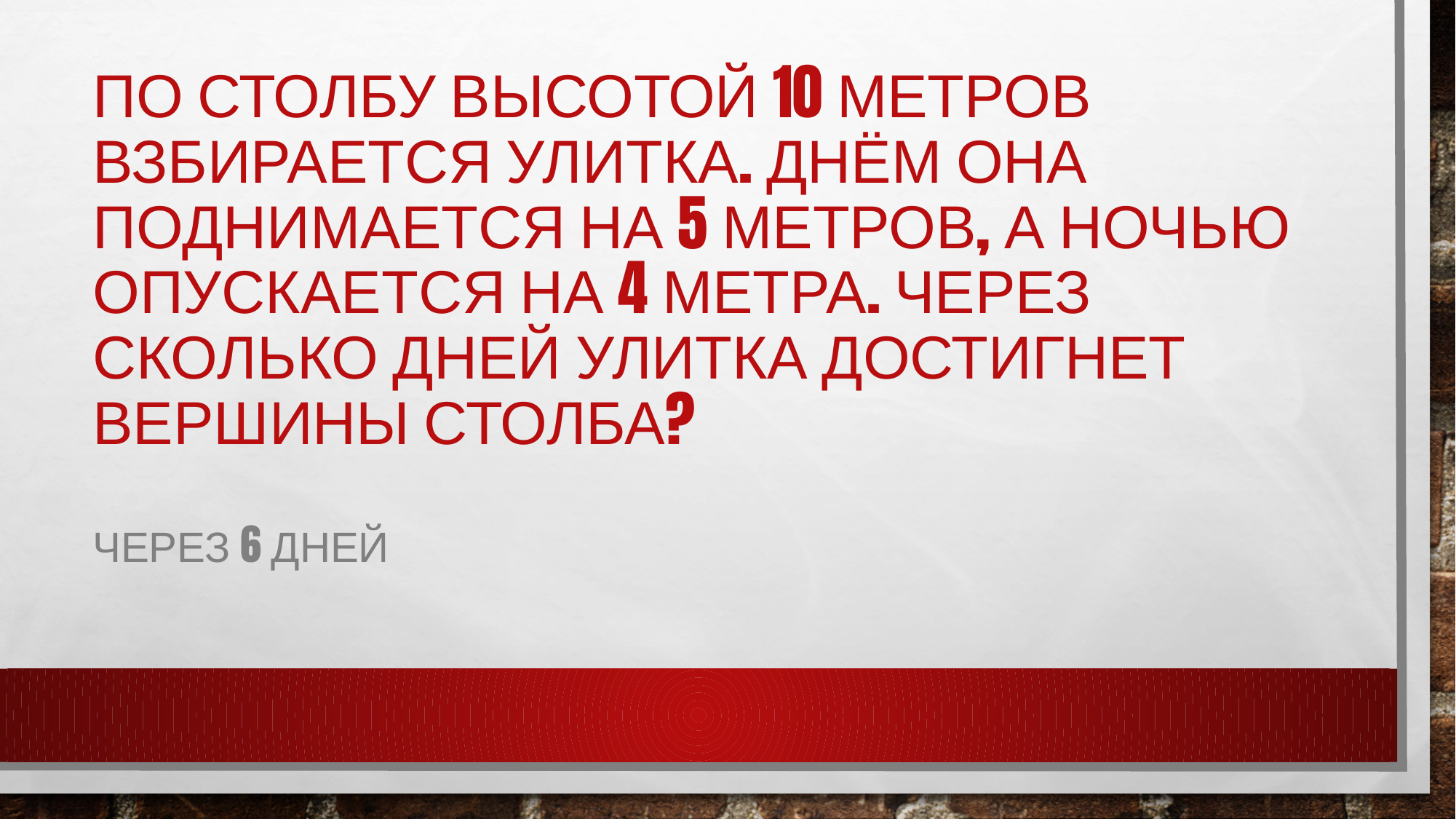

# По столбу высотой 10 метров взбирается улитка. Днём она поднимается на 5 метров, а ночью опускается на 4 метра. Через сколько дней улитка достигнет вершины столба?
через 6 дней